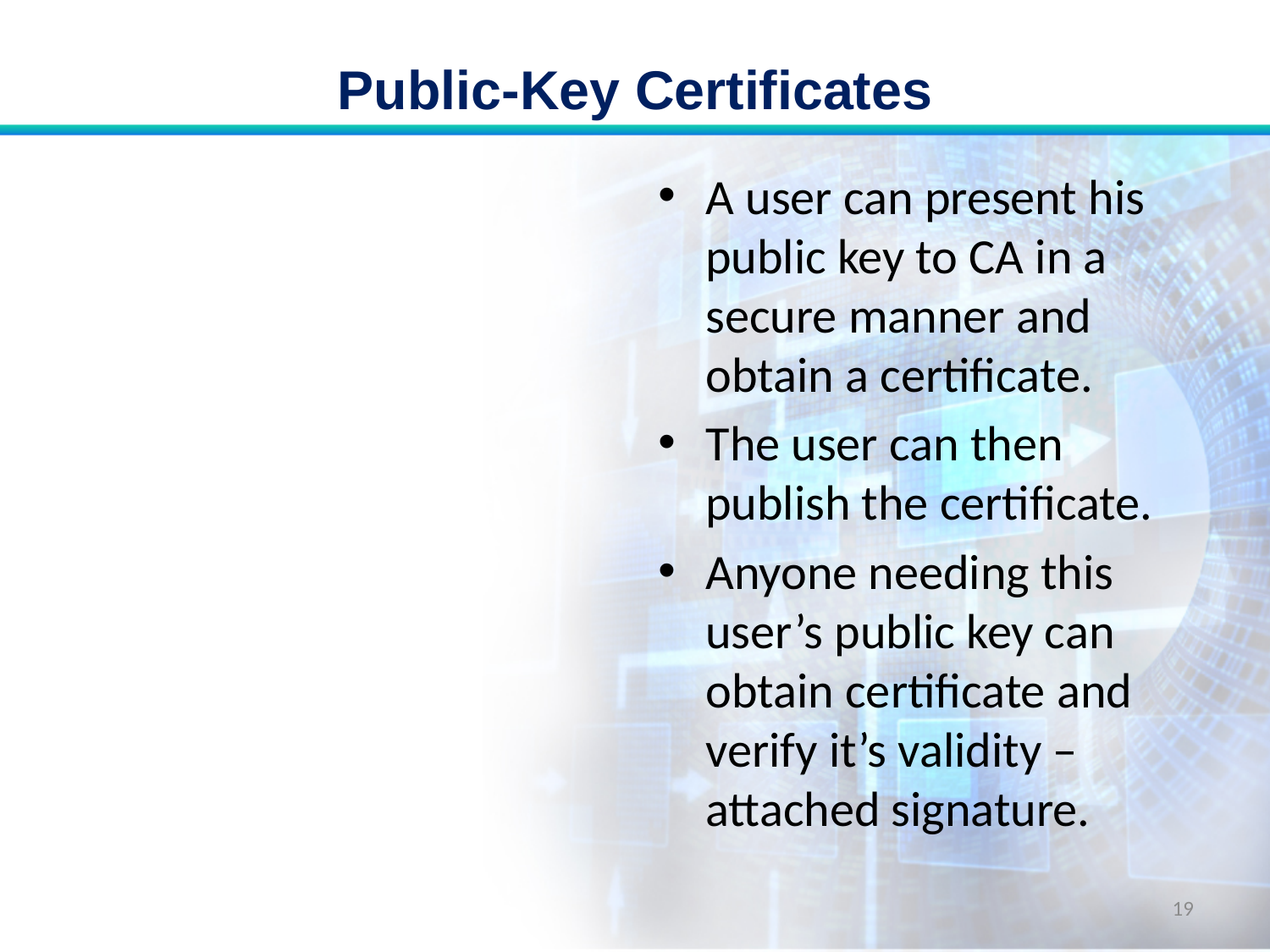

# Public-Key Certificates
A user can present his public key to CA in a secure manner and obtain a certificate.
The user can then publish the certificate.
Anyone needing this user’s public key can obtain certificate and verify it’s validity –attached signature.
19